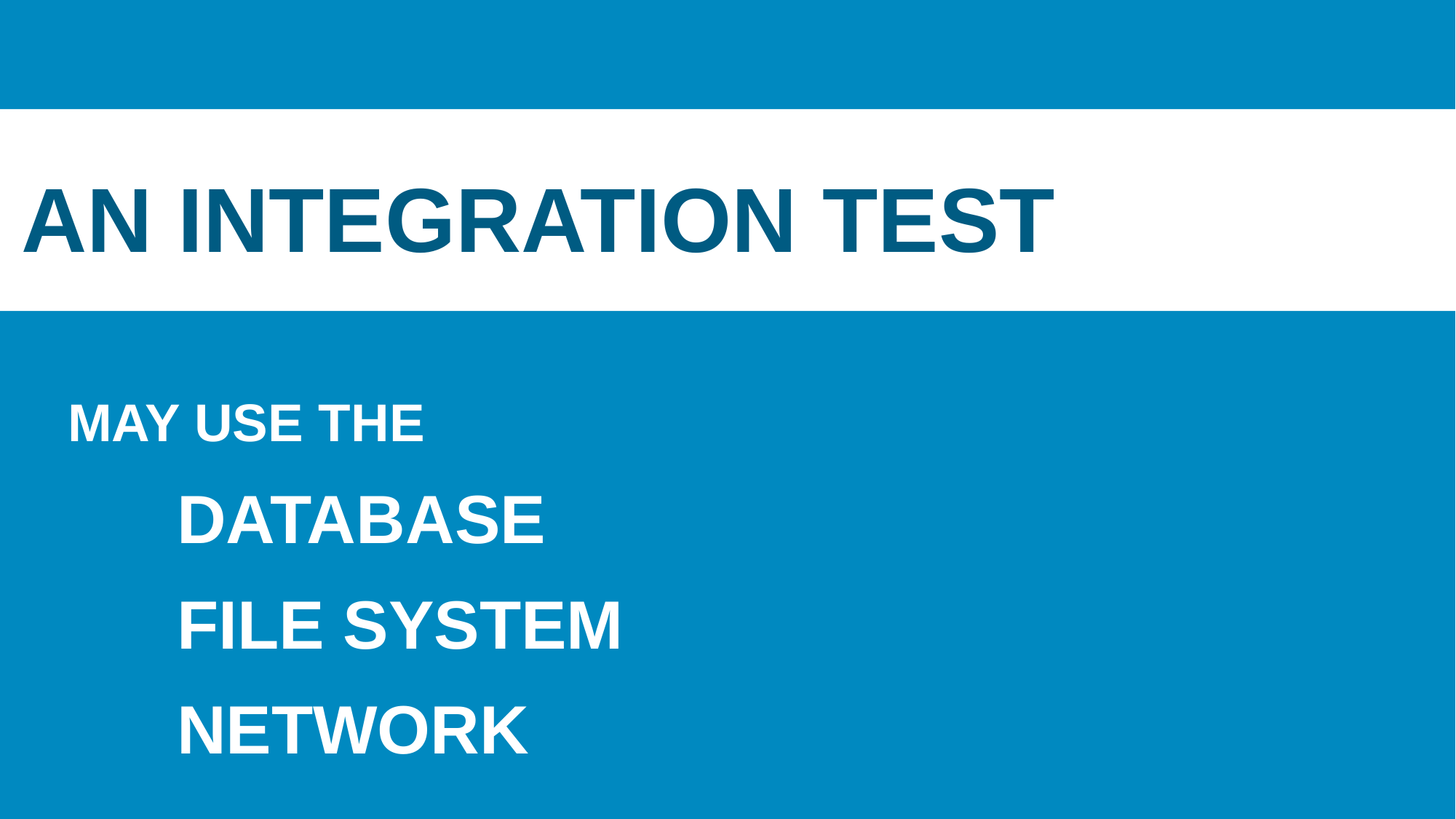

# AN INTEGRATION TEST
MAY USE THE
	DATABASE
	FILE SYSTEM
	NETWORK